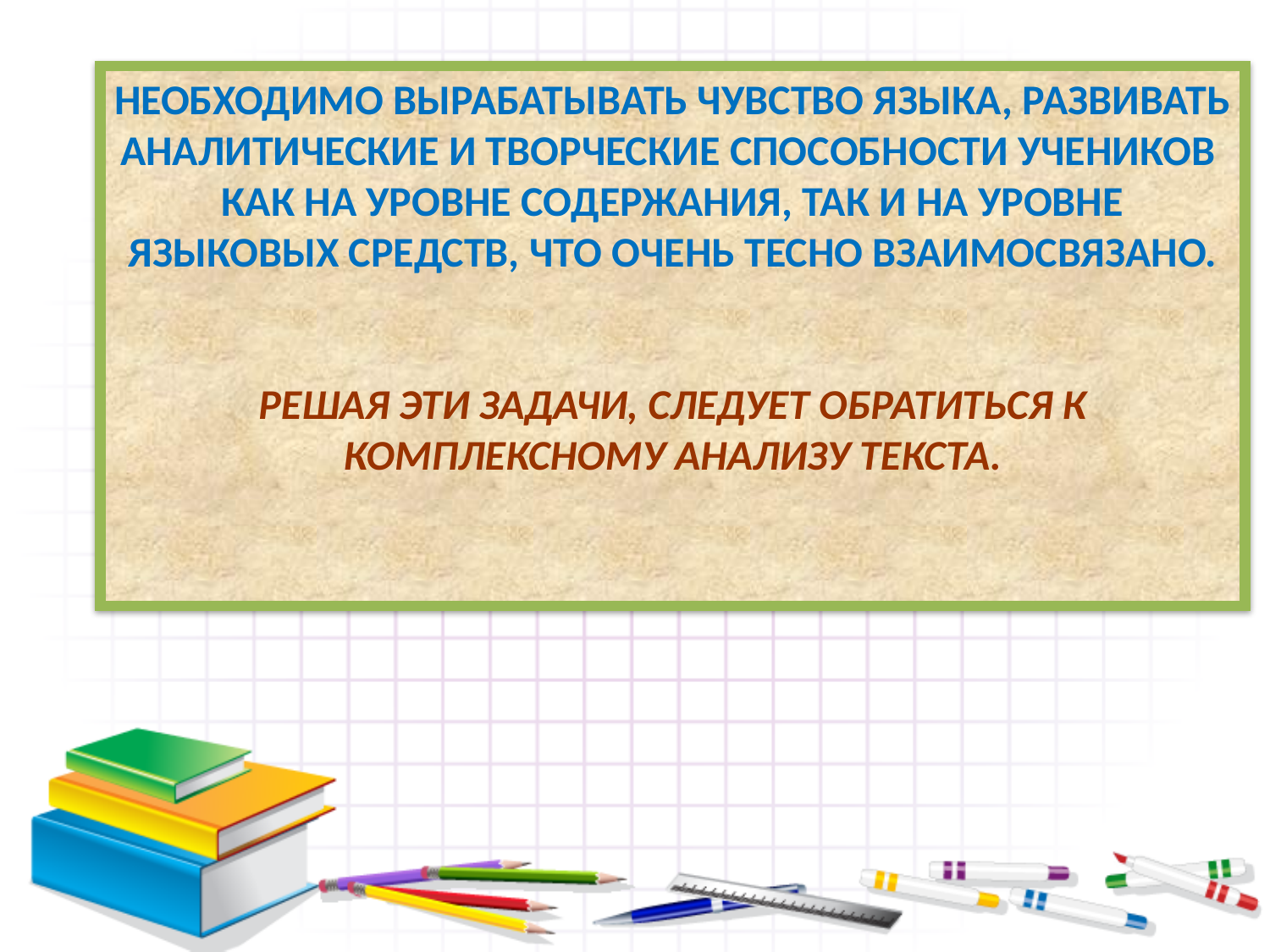

# Необходимо вырабатывать чувство языка, развивать аналитические и творческие способности учеников  как на уровне содержания, так и на уровне языковых средств, что очень тесно взаимосвязано. Решая эти задачи, следует обратиться к комплексному анализу текста.